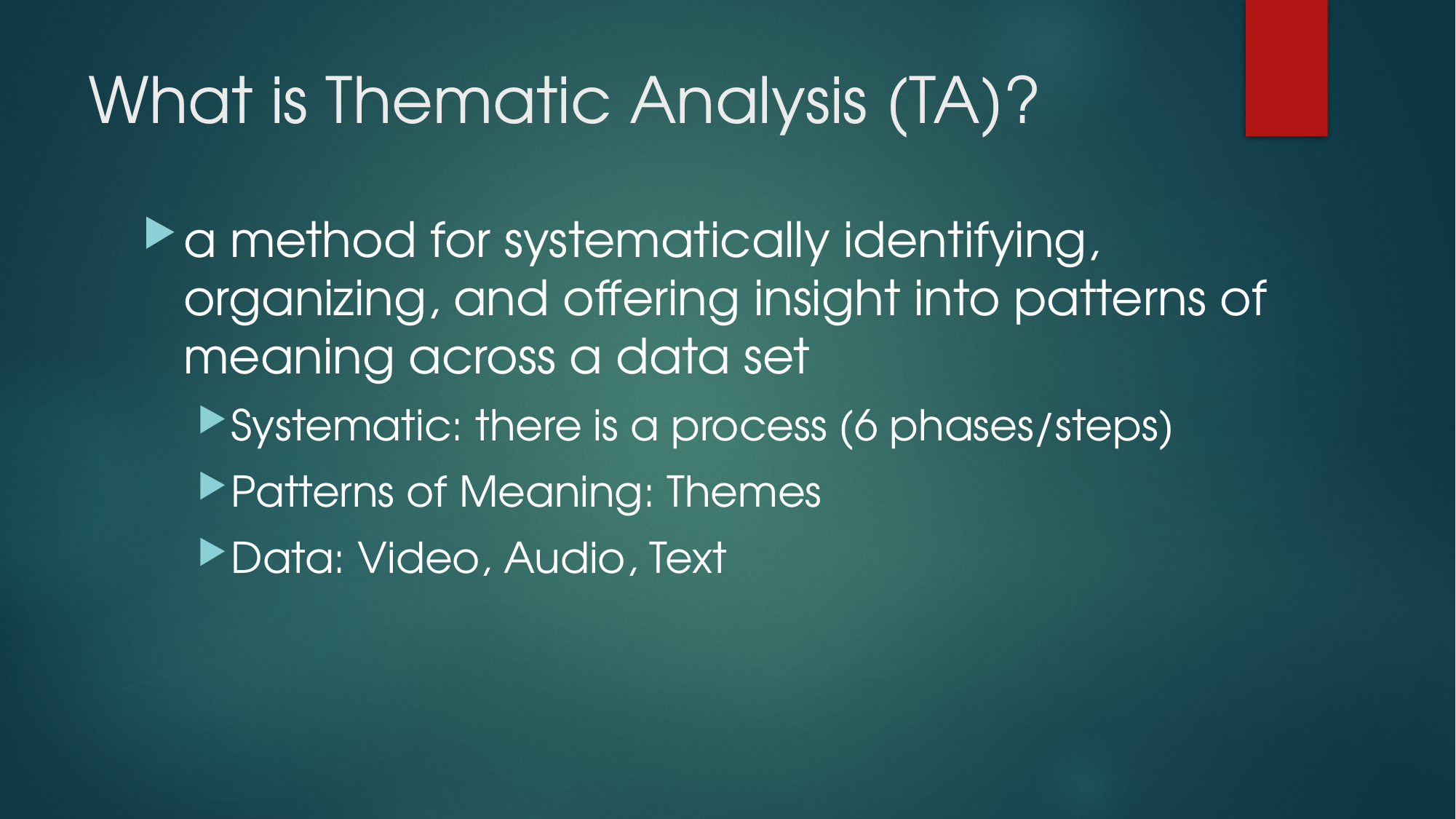

# What is Thematic Analysis (TA)?
a method for systematically identifying, organizing, and offering insight into patterns of meaning across a data set
Systematic: there is a process (6 phases/steps)
Patterns of Meaning: Themes
Data: Video, Audio, Text